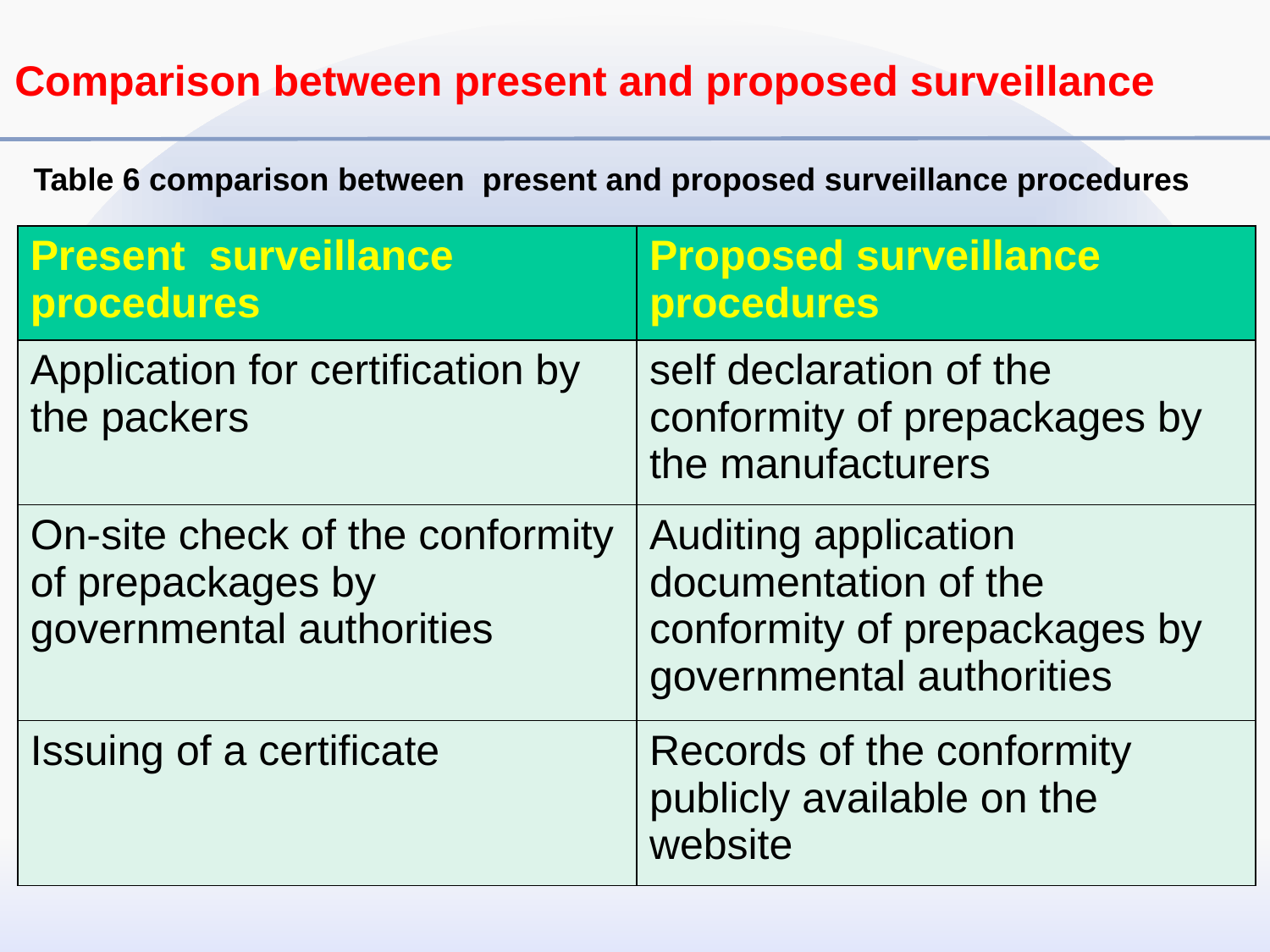

Comparison between present and proposed surveillance
Table 6 comparison between  present and proposed surveillance procedures
| Present surveillance procedures | Proposed surveillance procedures |
| --- | --- |
| Application for certification by the packers | self declaration of the conformity of prepackages by the manufacturers |
| On-site check of the conformity of prepackages by governmental authorities | Auditing application documentation of the conformity of prepackages by governmental authorities |
| Issuing of a certificate | Records of the conformity publicly available on the website |